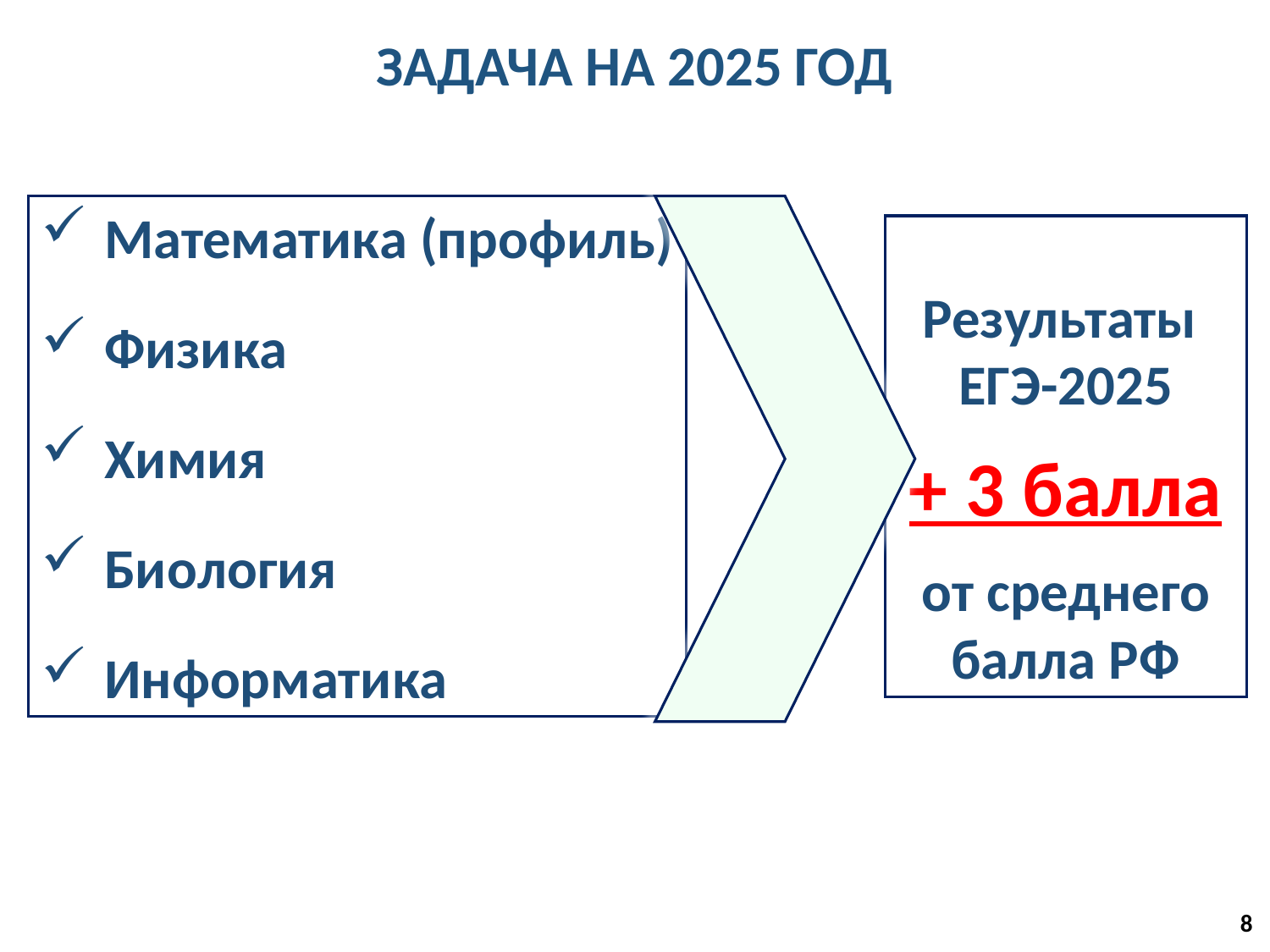

ЗАДАЧА НА 2025 ГОД
Математика (профиль)

Физика

Химия

Биология

Информатика

Результаты
ЕГЭ-2025

+ 3 балла

от среднего
балла РФ
8